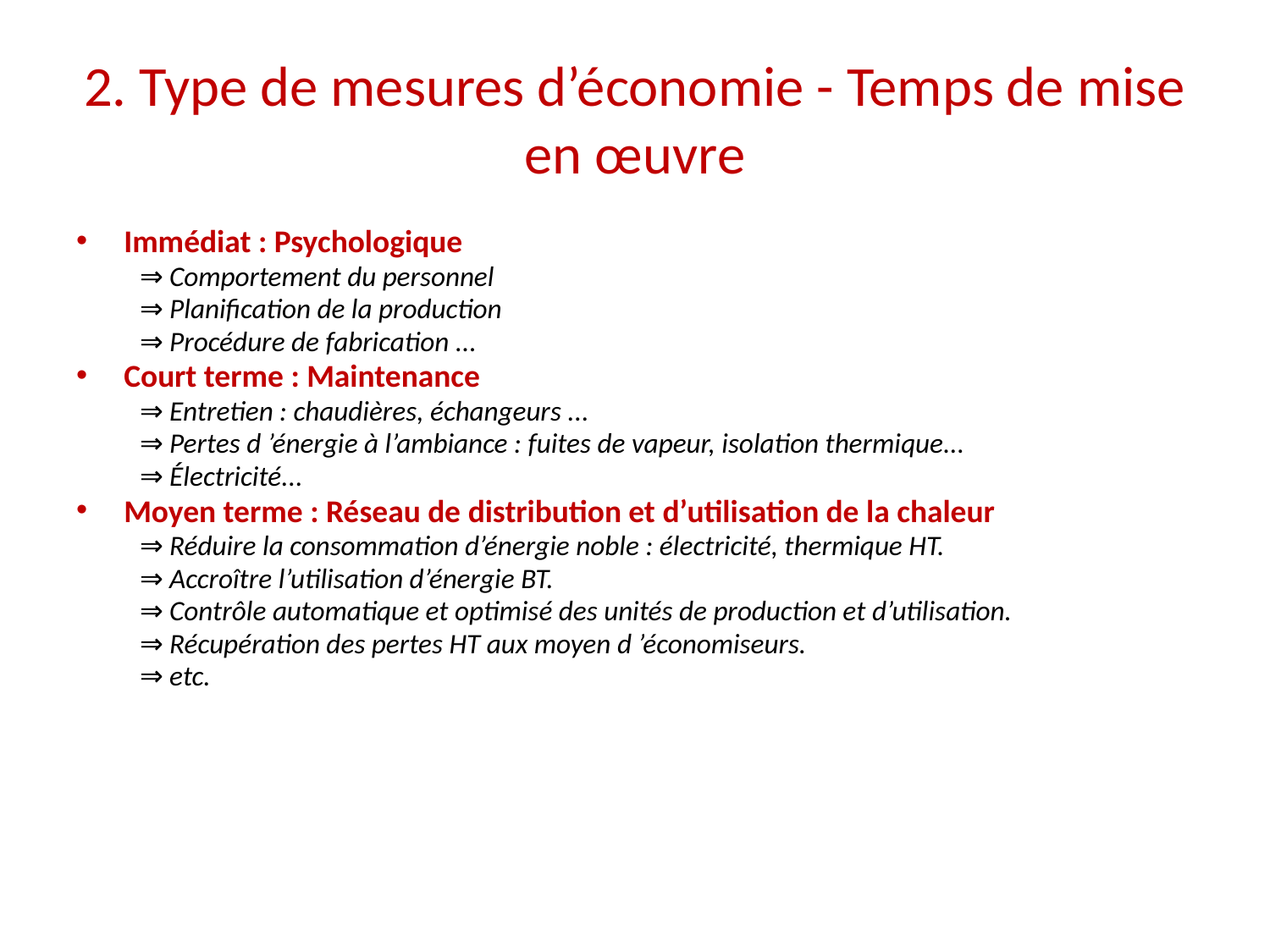

# 2. Type de mesures d’économie - Temps de mise en œuvre
Immédiat : Psychologique
⇒ Comportement du personnel
⇒ Planification de la production
⇒ Procédure de fabrication ...
Court terme : Maintenance
⇒ Entretien : chaudières, échangeurs ...
⇒ Pertes d ’énergie à l’ambiance : fuites de vapeur, isolation thermique...
⇒ Électricité...
Moyen terme : Réseau de distribution et d’utilisation de la chaleur
⇒ Réduire la consommation d’énergie noble : électricité, thermique HT.
⇒ Accroître l’utilisation d’énergie BT.
⇒ Contrôle automatique et optimisé des unités de production et d’utilisation.
⇒ Récupération des pertes HT aux moyen d ’économiseurs.
⇒ etc.